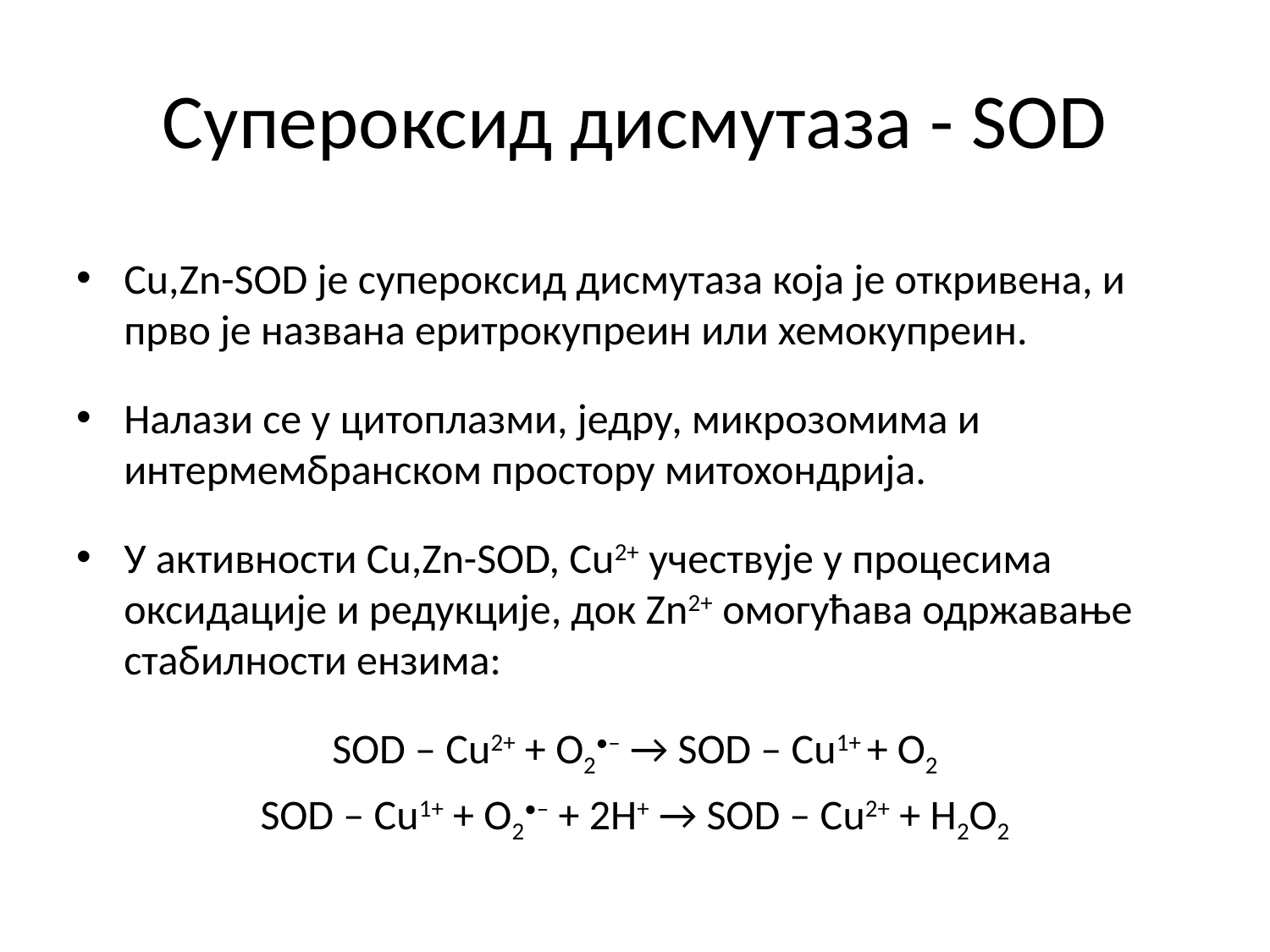

# Супероксид дисмутаза - SOD

Cu,Zn-SOD је супероксид дисмутаза која је откривена, и прво је названа еритрокупреин или хемокупреин.

Налази се у цитоплазми, једру, микрозомима и интермембранском простору митохондрија.

У активности Cu,Zn-SOD, Cu2+ учествује у процесима оксидације и редукције, док Zn2+ омогућава одржавање стабилности ензима:

SOD – Cu2+ + O2•– → SOD – Cu1+ + O2
SOD – Cu1+ + O2•– + 2H+ → SOD – Cu2+ + H2O2